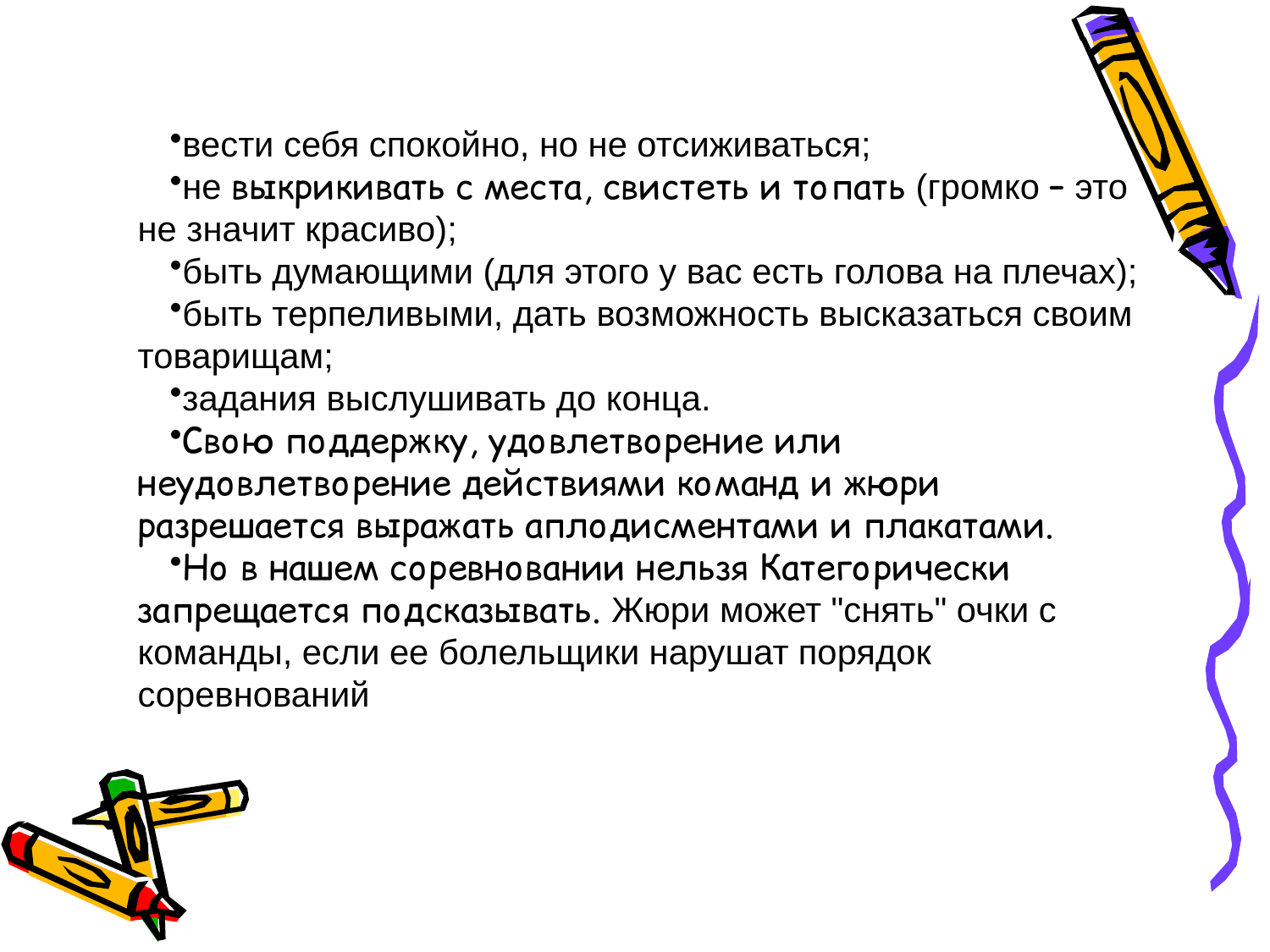

вести себя спокойно, но не отсиживаться;
не выкрикивать с места, свистеть и топать (громко – это не значит красиво);
быть думающими (для этого у вас есть голова на плечах);
быть терпеливыми, дать возможность высказаться своим товарищам;
задания выслушивать до конца.
Свою поддержку, удовлетворение или неудовлетворение действиями команд и жюри разрешается выражать аплодисментами и плакатами.
Но в нашем соревновании нельзя Категорически запрещается подсказывать. Жюри может "снять" очки с команды, если ее болельщики нарушат порядок соревнований